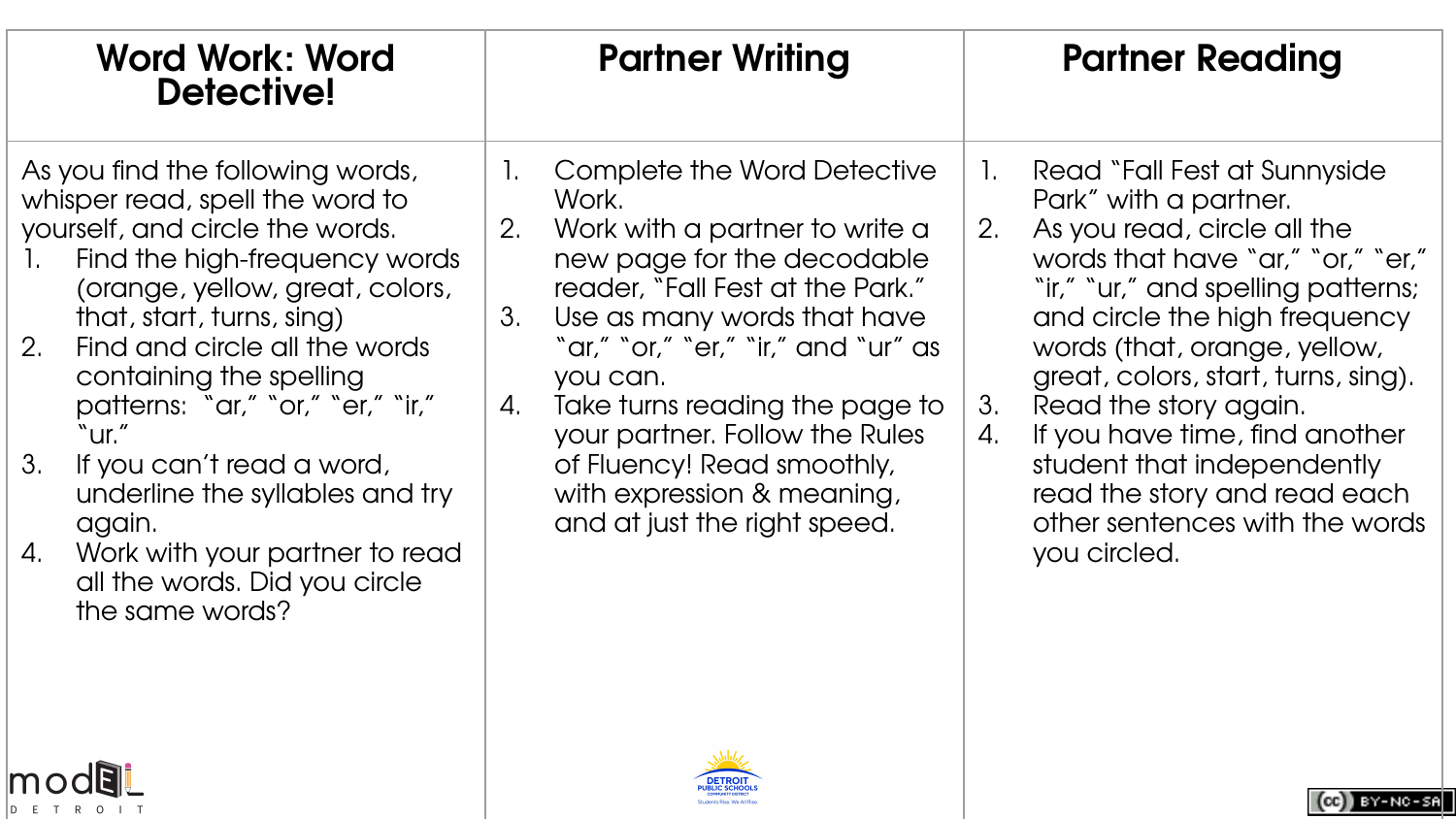

| Word Work: Word Detective! | Partner Writing | Partner Reading |
| --- | --- | --- |
| As you find the following words, whisper read, spell the word to yourself, and circle the words. Find the high-frequency words (orange, yellow, great, colors, that, start, turns, sing) Find and circle all the words containing the spelling patterns: “ar,” “or,” “er,” “ir,” “ur.” If you can’t read a word, underline the syllables and try again. Work with your partner to read all the words. Did you circle the same words? | Complete the Word Detective Work. Work with a partner to write a new page for the decodable reader, “Fall Fest at the Park.” Use as many words that have “ar,” “or,” “er,” “ir,” and “ur” as you can. Take turns reading the page to your partner. Follow the Rules of Fluency! Read smoothly, with expression & meaning, and at just the right speed. | Read “Fall Fest at Sunnyside Park” with a partner. As you read, circle all the words that have “ar,” “or,” “er,” “ir,” “ur,” and spelling patterns; and circle the high frequency words (that, orange, yellow, great, colors, start, turns, sing). Read the story again. If you have time, find another student that independently read the story and read each other sentences with the words you circled. |